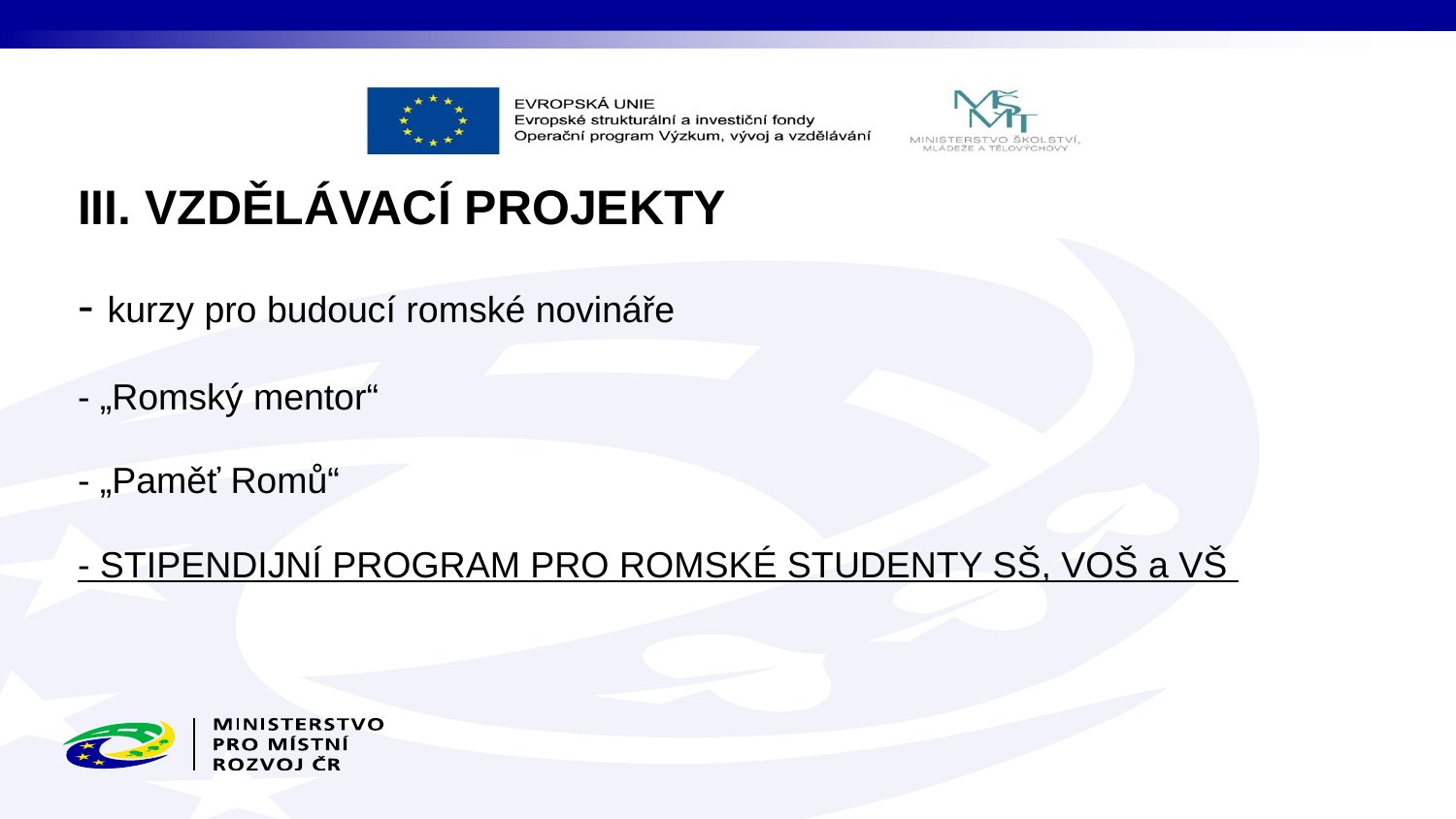

III. VZDĚLÁVACÍ PROJEKTY
- kurzy pro budoucí romské novináře
- „Romský mentor“
- „Paměť Romů“
- STIPENDIJNÍ PROGRAM PRO ROMSKÉ STUDENTY SŠ, VOŠ a VŠ